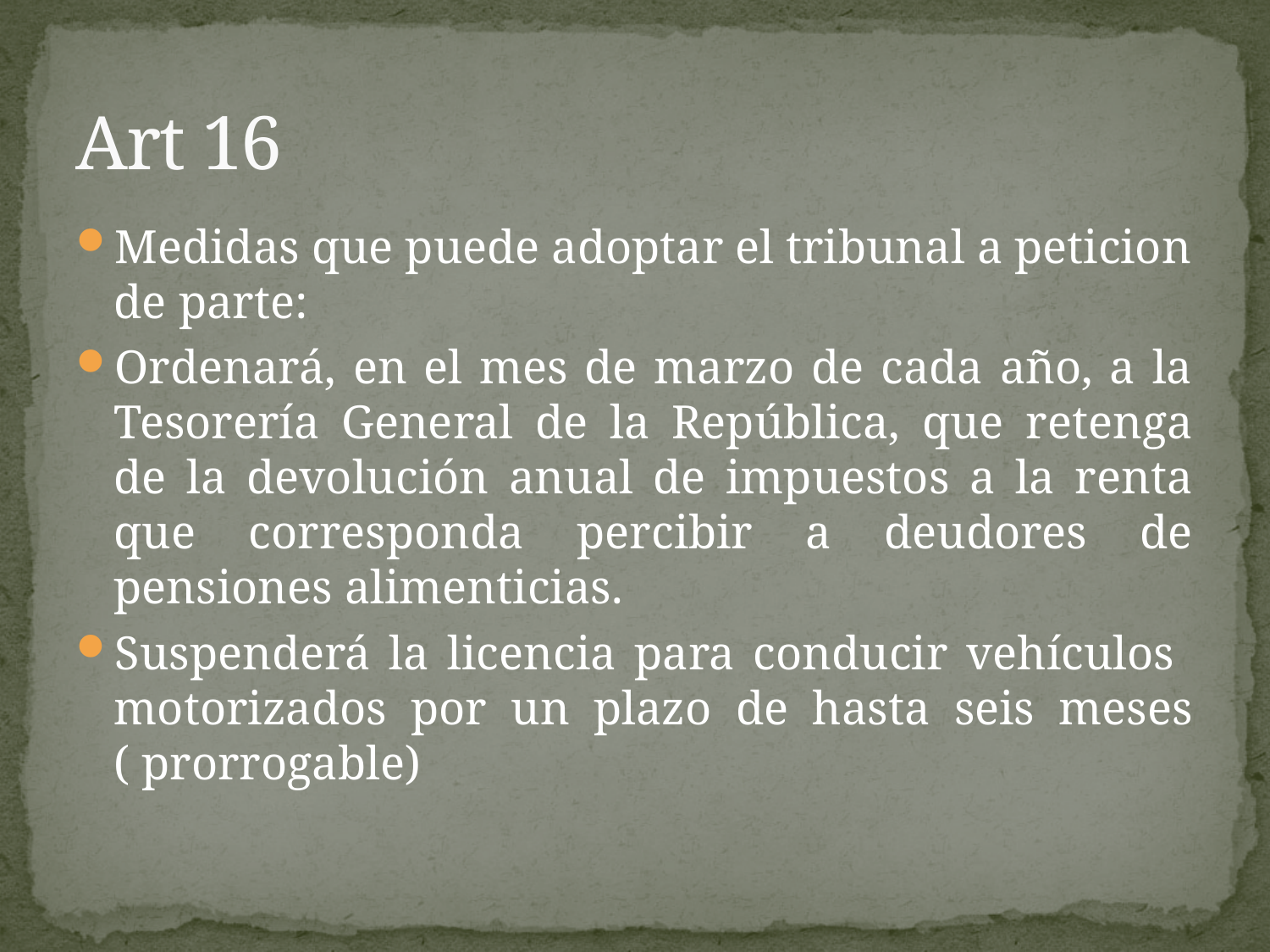

# Art 16
Medidas que puede adoptar el tribunal a peticion de parte:
Ordenará, en el mes de marzo de cada año, a la Tesorería General de la República, que retenga de la devolución anual de impuestos a la renta que corresponda percibir a deudores de pensiones alimenticias.
Suspenderá la licencia para conducir vehículos
motorizados por un plazo de hasta seis meses ( prorrogable)